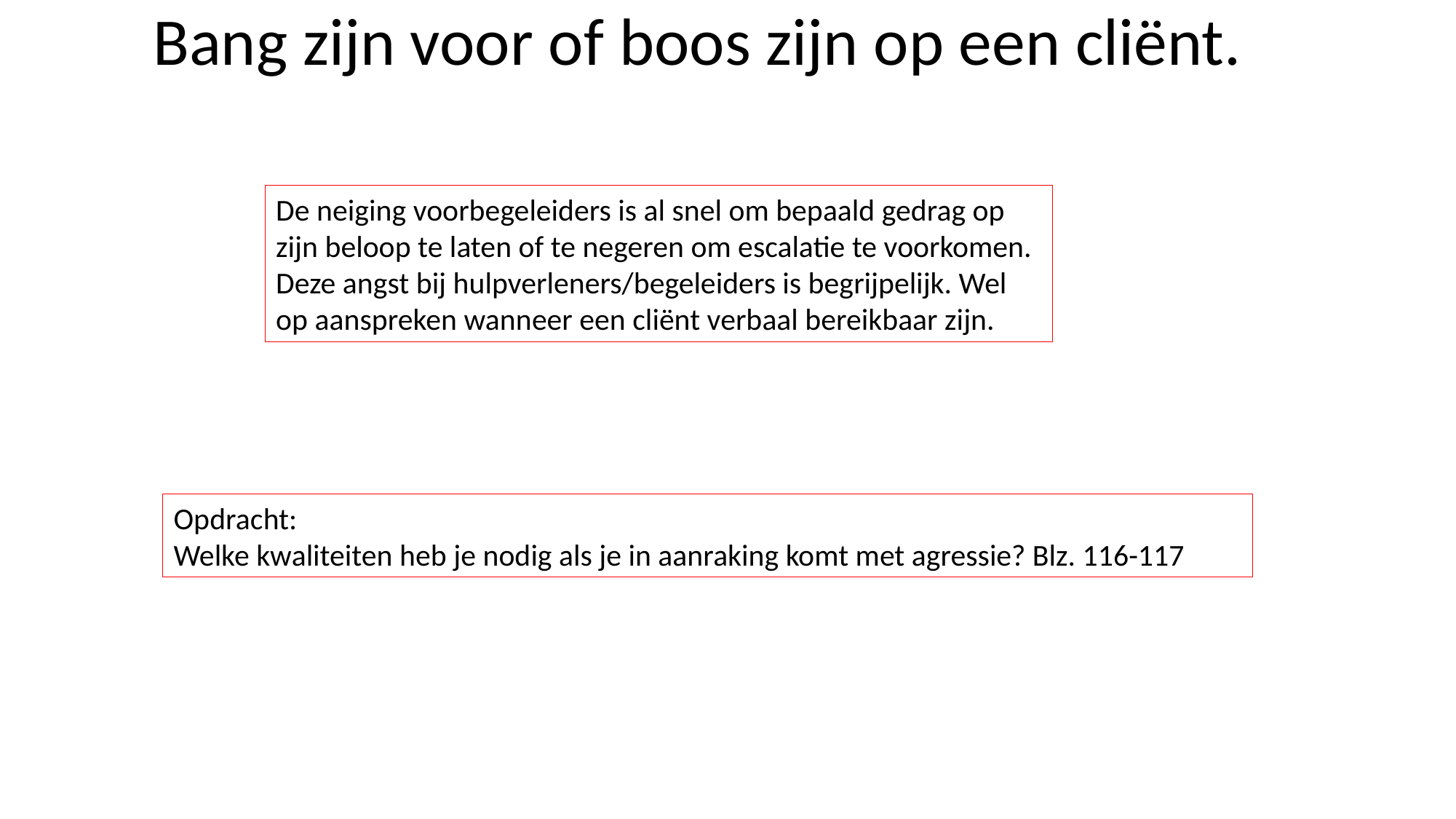

# Bang zijn voor of boos zijn op een cliënt.
De neiging voorbegeleiders is al snel om bepaald gedrag op zijn beloop te laten of te negeren om escalatie te voorkomen.
Deze angst bij hulpverleners/begeleiders is begrijpelijk. Wel op aanspreken wanneer een cliënt verbaal bereikbaar zijn.
Opdracht:
Welke kwaliteiten heb je nodig als je in aanraking komt met agressie? Blz. 116-117